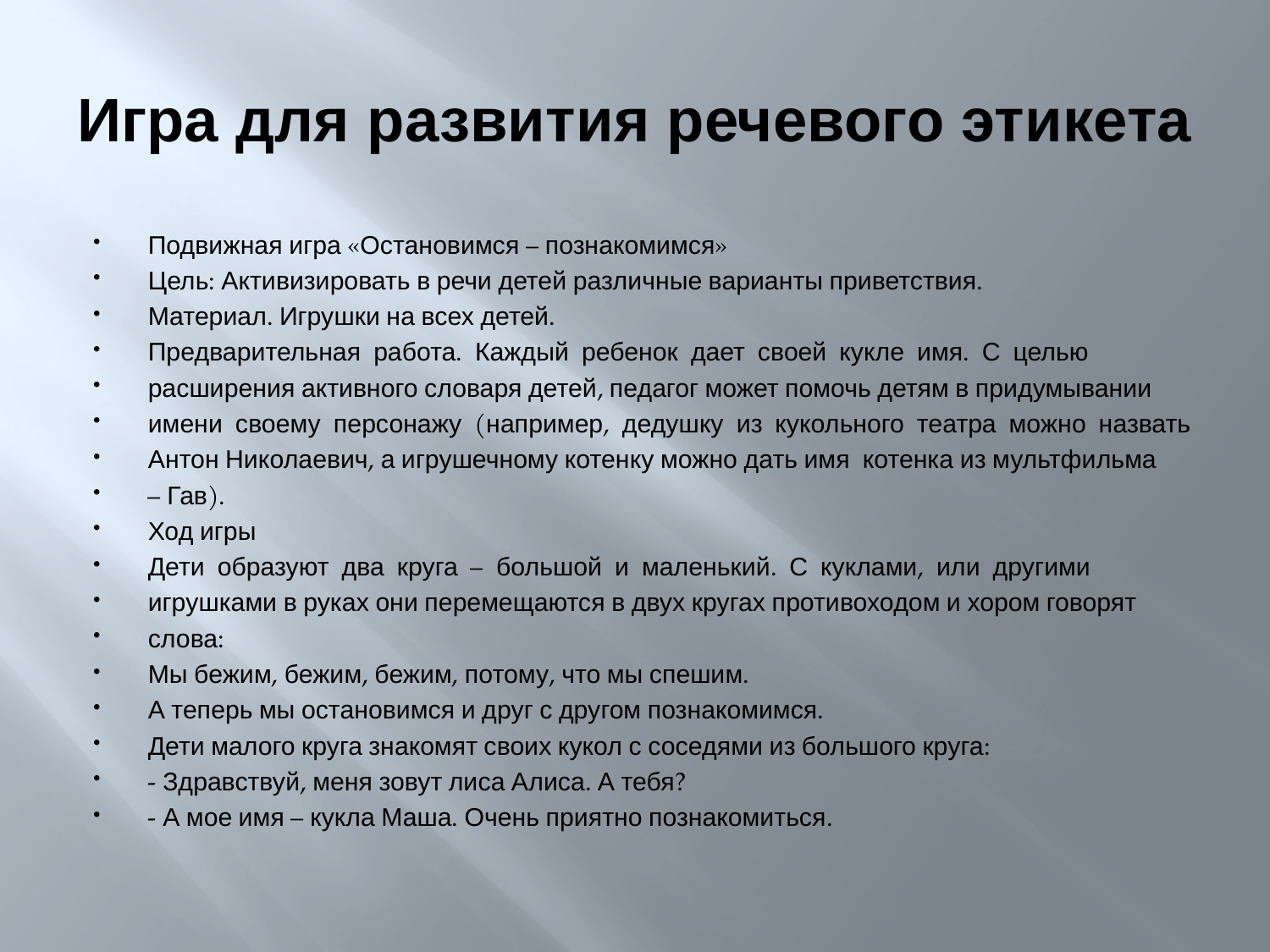

# Игра для развития речевого этикета
Подвижная игра «Остановимся – познакомимся»
Цель: Активизировать в речи детей различные варианты приветствия.
Материал. Игрушки на всех детей.
Предварительная  работа.  Каждый  ребенок  дает  своей  кукле  имя.  С  целью
расширения активного словаря детей, педагог может помочь детям в придумывании
имени  своему  персонажу  (например,  дедушку  из  кукольного  театра  можно  назвать
Антон Николаевич, а игрушечному котенку можно дать имя  котенка из мультфильма
– Гав).
Ход игры
Дети  образуют  два  круга  –  большой  и  маленький.  С  куклами,  или  другими
игрушками в руках они перемещаются в двух кругах противоходом и хором говорят
слова:
Мы бежим, бежим, бежим, потому, что мы спешим.
А теперь мы остановимся и друг с другом познакомимся.
Дети малого круга знакомят своих кукол с соседями из большого круга:
- Здравствуй, меня зовут лиса Алиса. А тебя?
- А мое имя – кукла Маша. Очень приятно познакомиться.